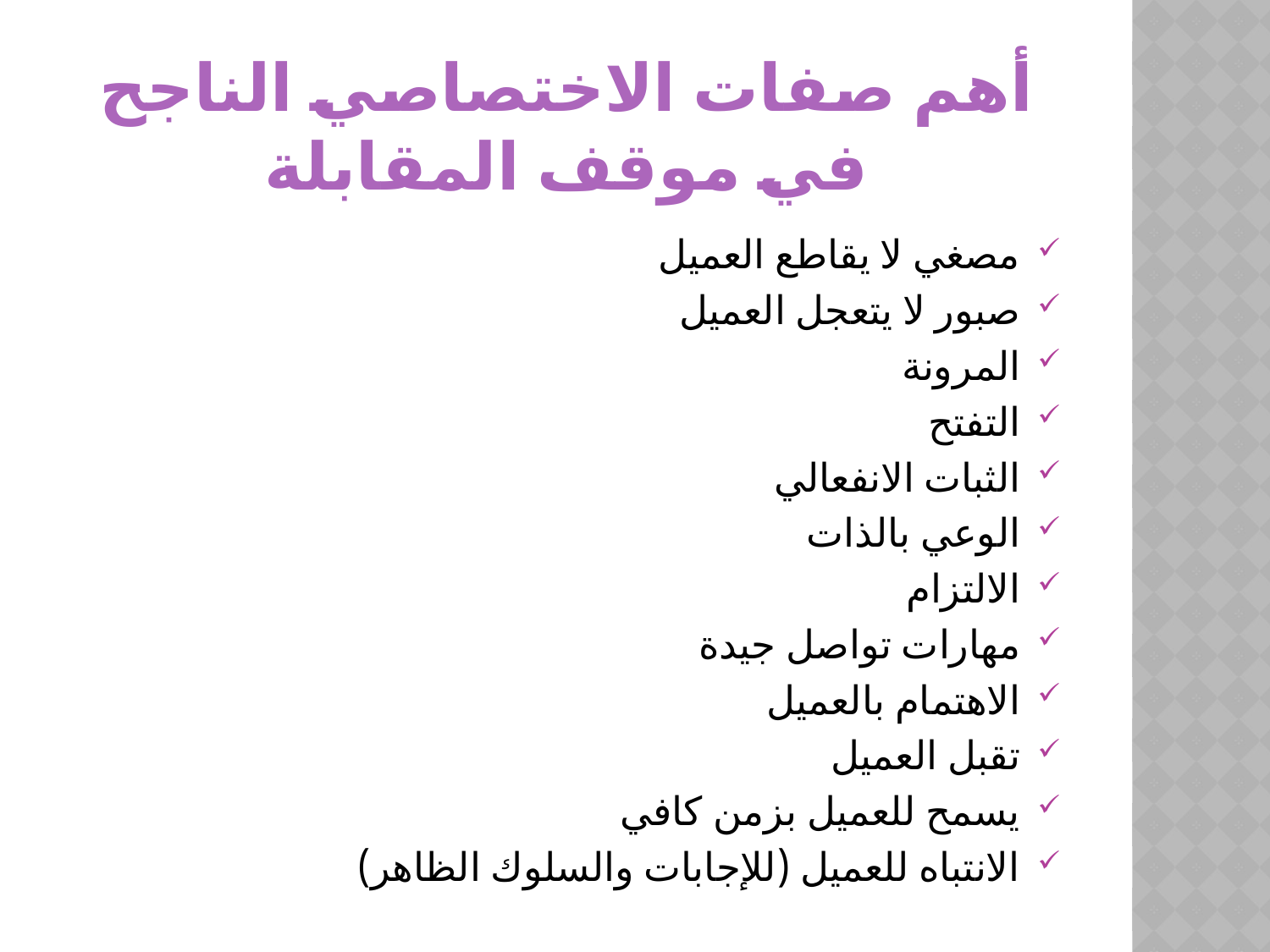

# أهم صفات الاختصاصي الناجح في موقف المقابلة
مصغي لا يقاطع العميل
صبور لا يتعجل العميل
المرونة
التفتح
الثبات الانفعالي
الوعي بالذات
الالتزام
مهارات تواصل جيدة
الاهتمام بالعميل
تقبل العميل
يسمح للعميل بزمن كافي
الانتباه للعميل (للإجابات والسلوك الظاهر)